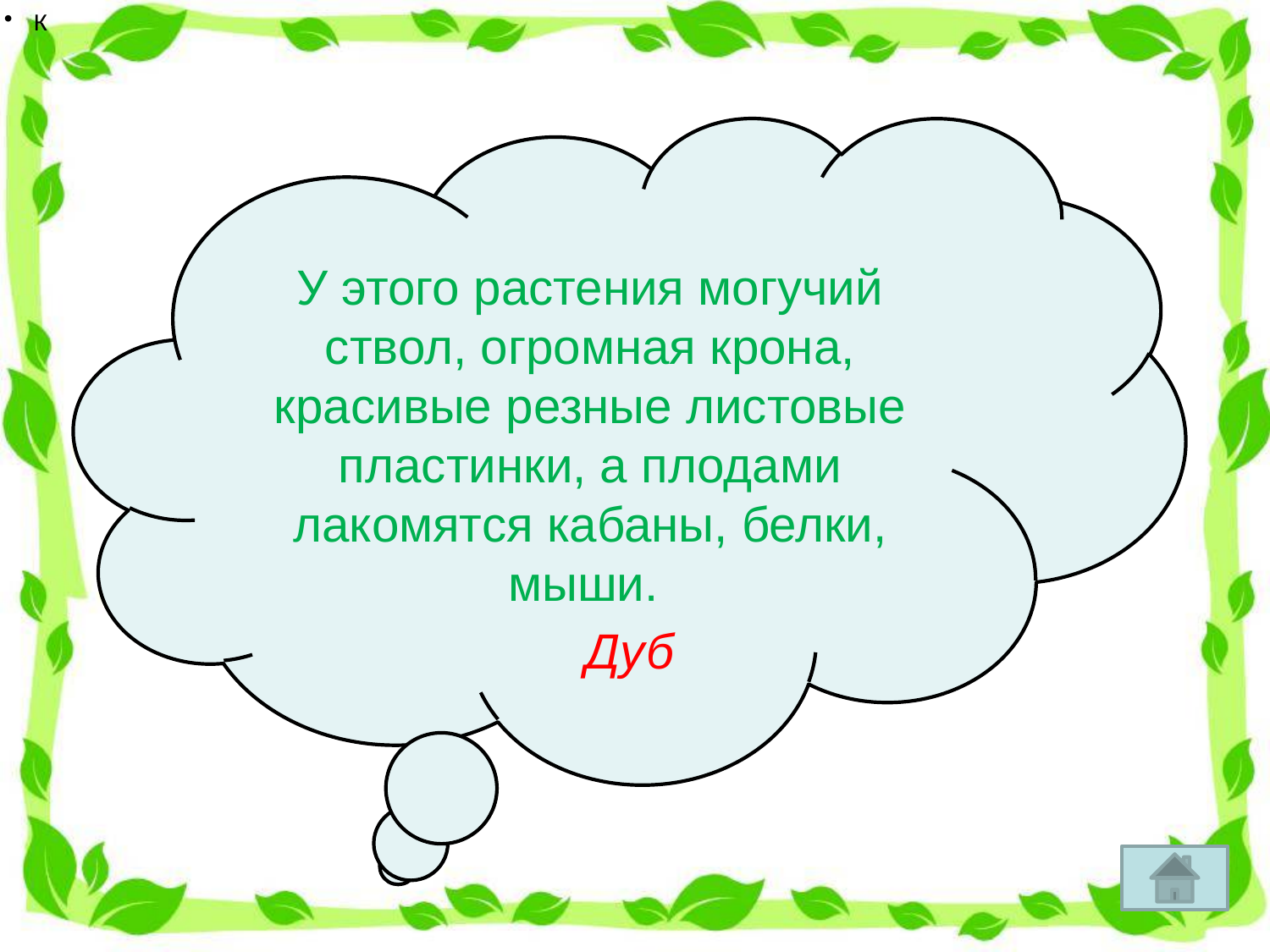

К
У этого растения могучий ствол, огромная крона, красивые резные листовые пластинки, а плодами лакомятся кабаны, белки, мыши.
Дуб